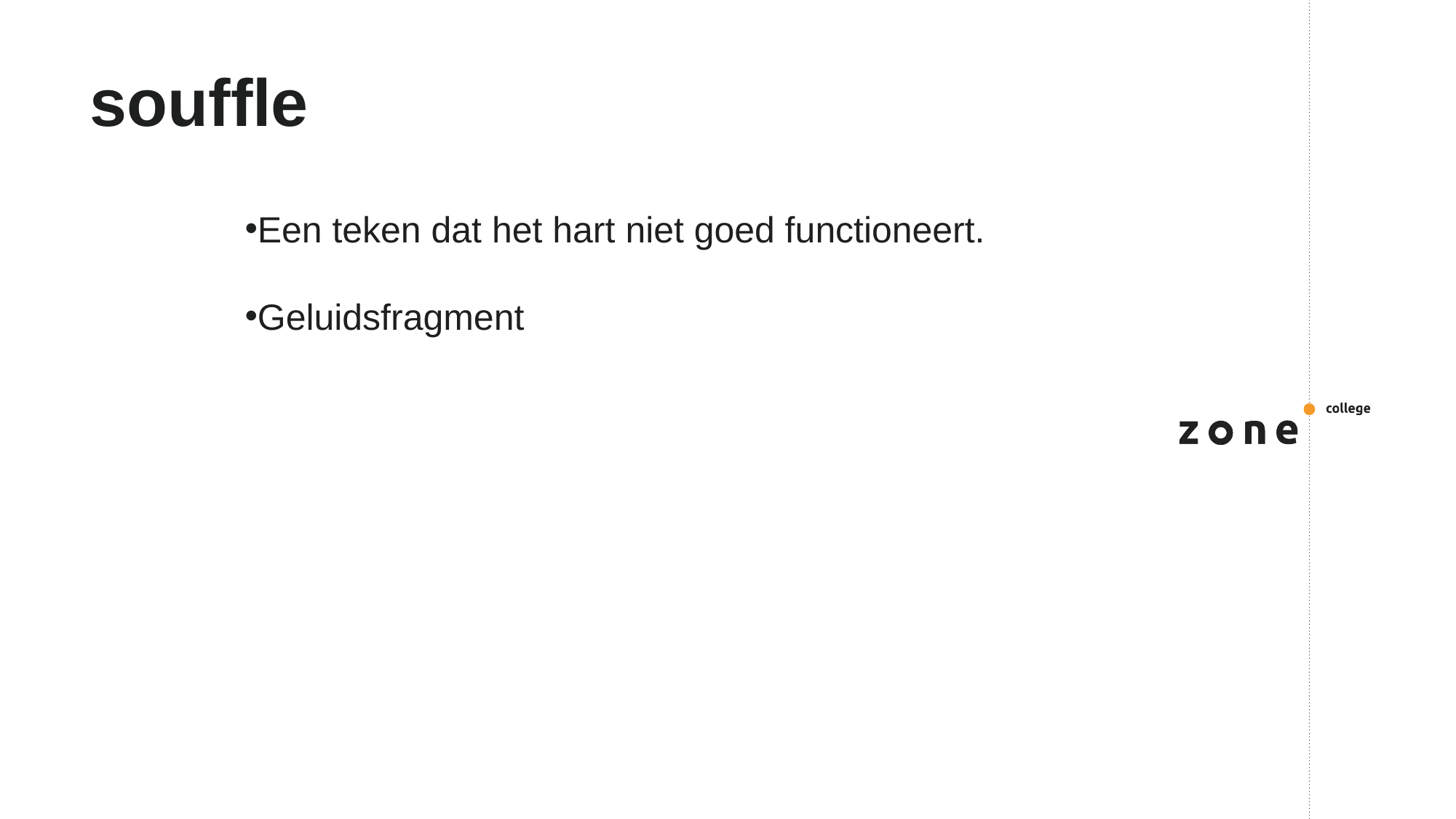

# souffle
Een teken dat het hart niet goed functioneert.

Geluidsfragment